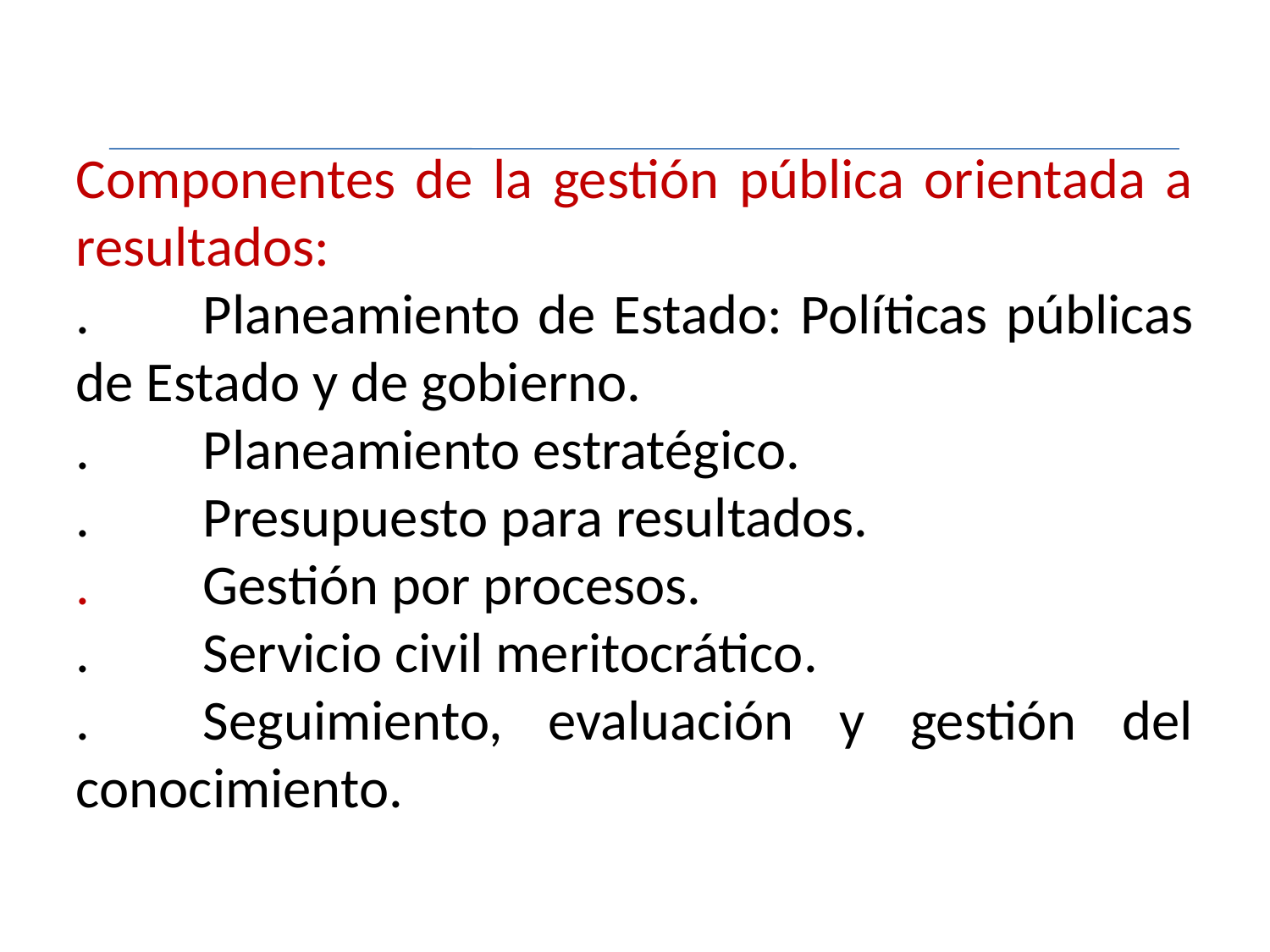

Componentes de la gestión pública orientada a resultados:
.	Planeamiento de Estado: Políticas públicas de Estado y de gobierno.
. 	Planeamiento estratégico.
.	Presupuesto para resultados.
. 	Gestión por procesos.
. 	Servicio civil meritocrático.
.	Seguimiento, evaluación y gestión del conocimiento.